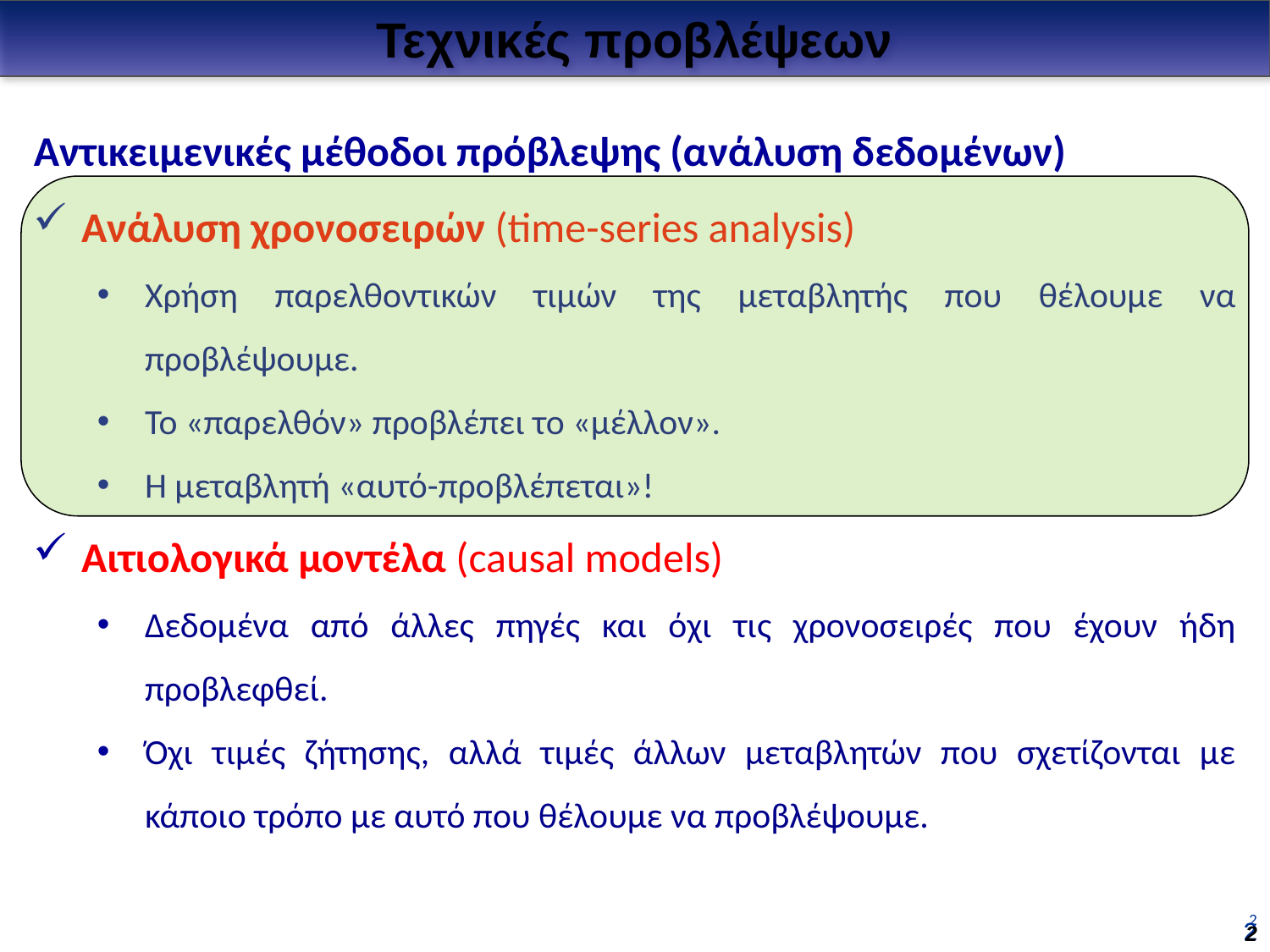

Τεχνικές προβλέψεων
Αντικειμενικές μέθοδοι πρόβλεψης (ανάλυση δεδομένων)
Ανάλυση χρονοσειρών (time-series analysis)
Χρήση παρελθοντικών τιμών της μεταβλητής που θέλουμε να προβλέψουμε.
Το «παρελθόν» προβλέπει το «μέλλον».
Η μεταβλητή «αυτό-προβλέπεται»!
Αιτιολογικά μοντέλα (causal models)
Δεδομένα από άλλες πηγές και όχι τις χρονοσειρές που έχουν ήδη προβλεφθεί.
Όχι τιμές ζήτησης, αλλά τιμές άλλων μεταβλητών που σχετίζονται με κάποιο τρόπο με αυτό που θέλουμε να προβλέψουμε.

2
2
2
2